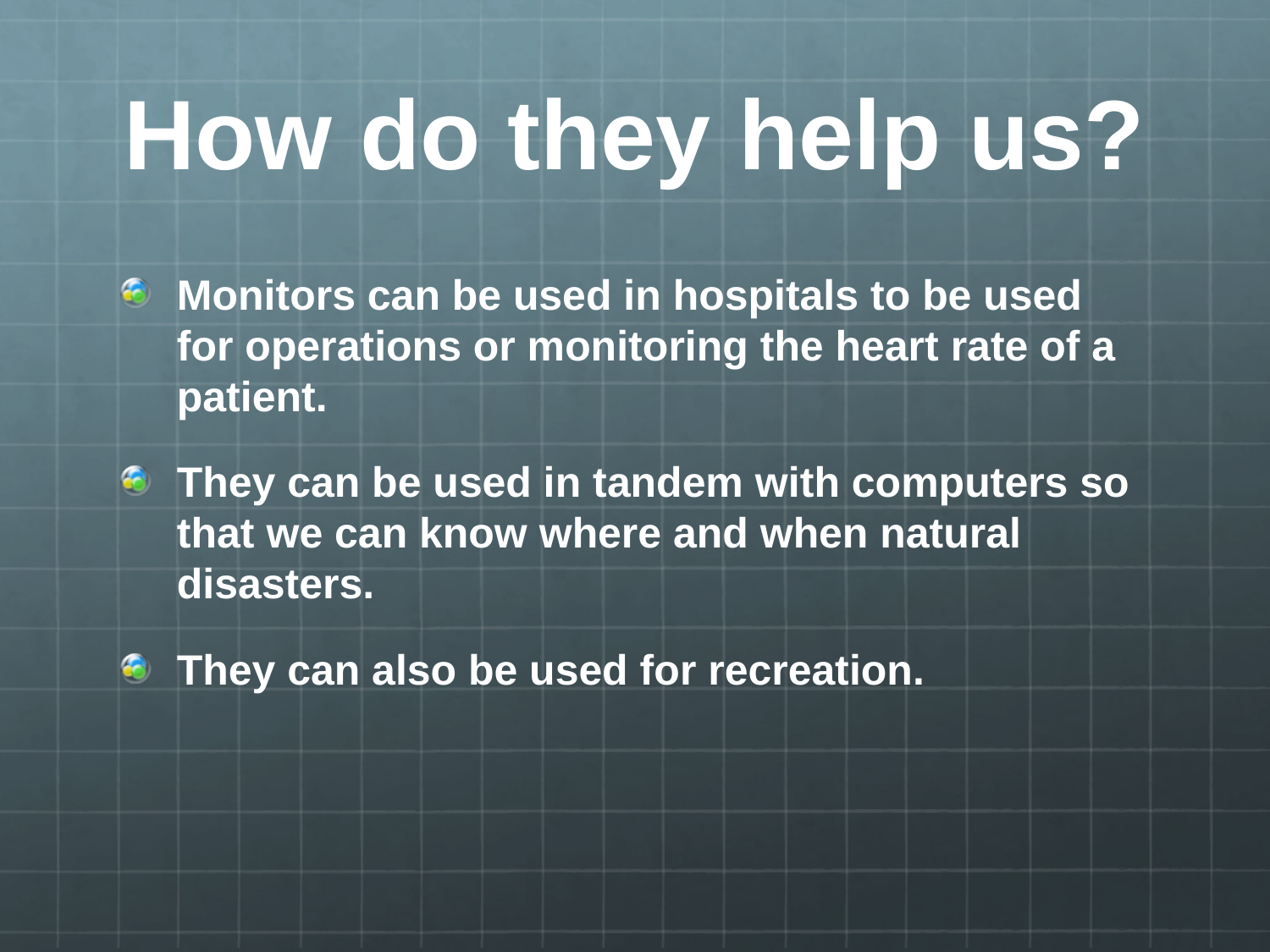

# How do they help us?
Monitors can be used in hospitals to be used for operations or monitoring the heart rate of a patient.
They can be used in tandem with computers so that we can know where and when natural disasters.
They can also be used for recreation.